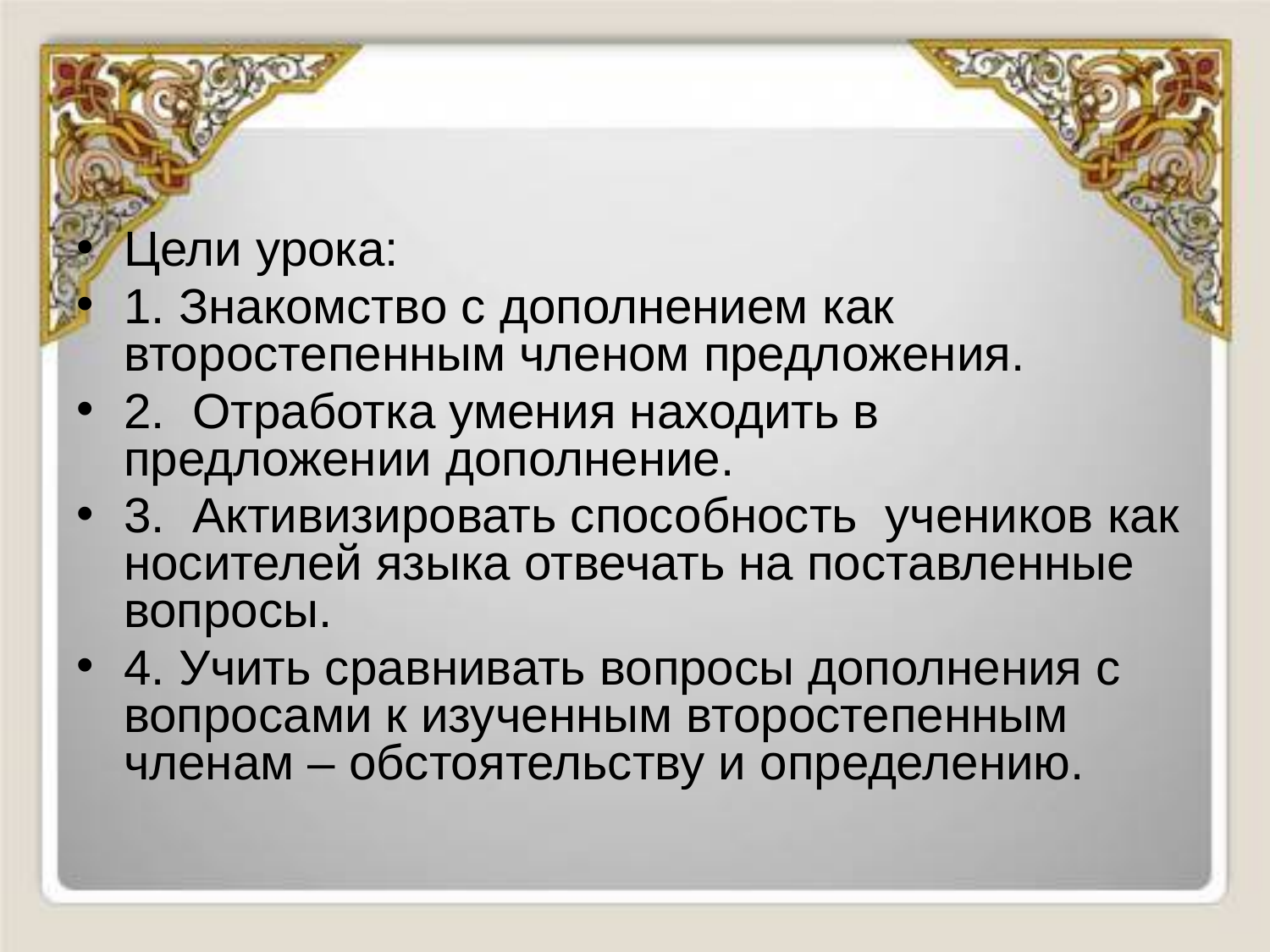

#
Цели урока:
1. Знакомство с дополнением как второстепенным членом предложения.
2.  Отработка умения находить в предложении дополнение.
3.  Активизировать способность  учеников как носителей языка отвечать на поставленные вопросы.
4. Учить сравнивать вопросы дополнения с вопросами к изученным второстепенным членам – обстоятельству и определению.